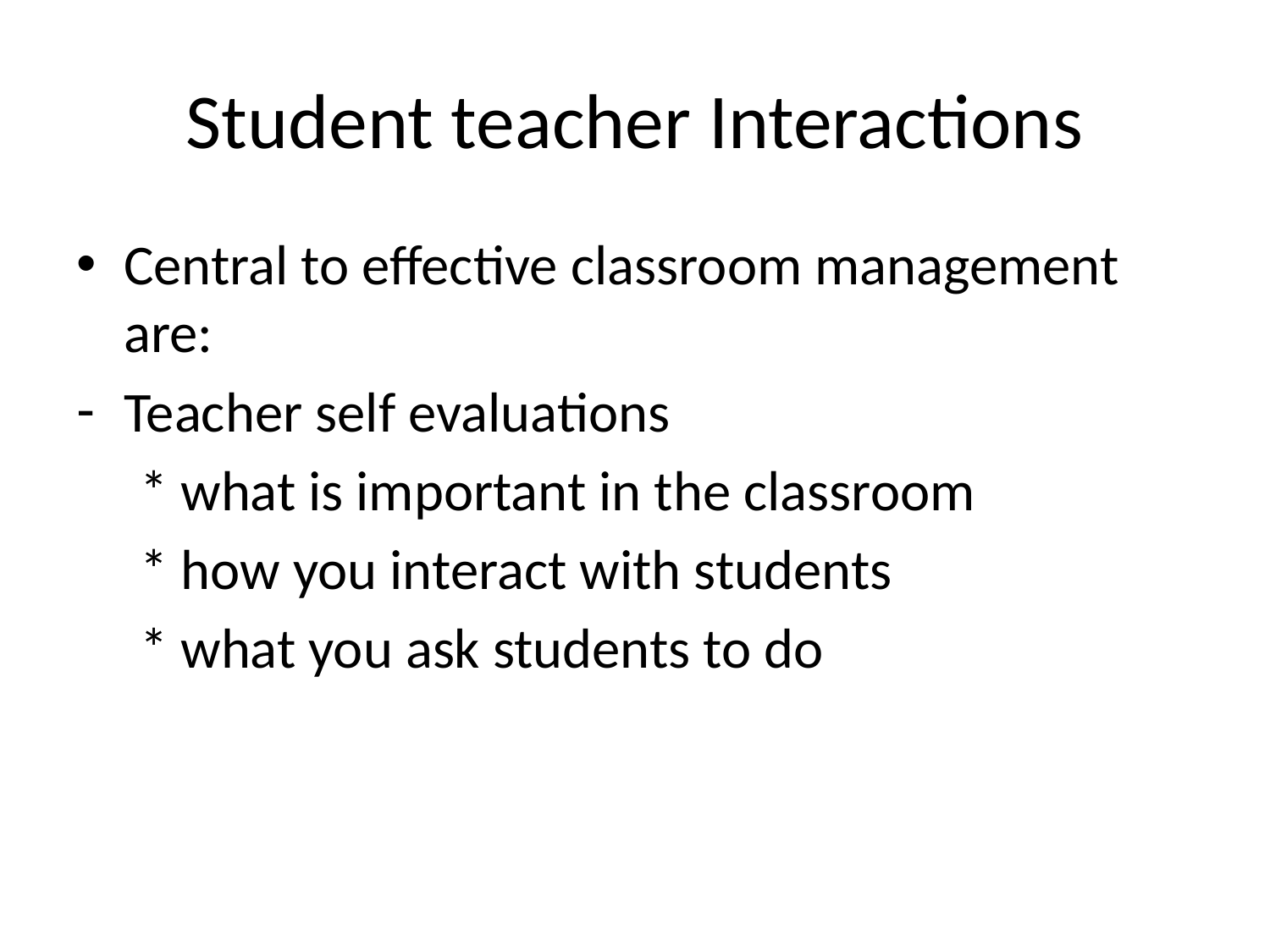

# Student teacher Interactions
Central to effective classroom management are:
Teacher self evaluations
     * what is important in the classroom
     * how you interact with students
     * what you ask students to do